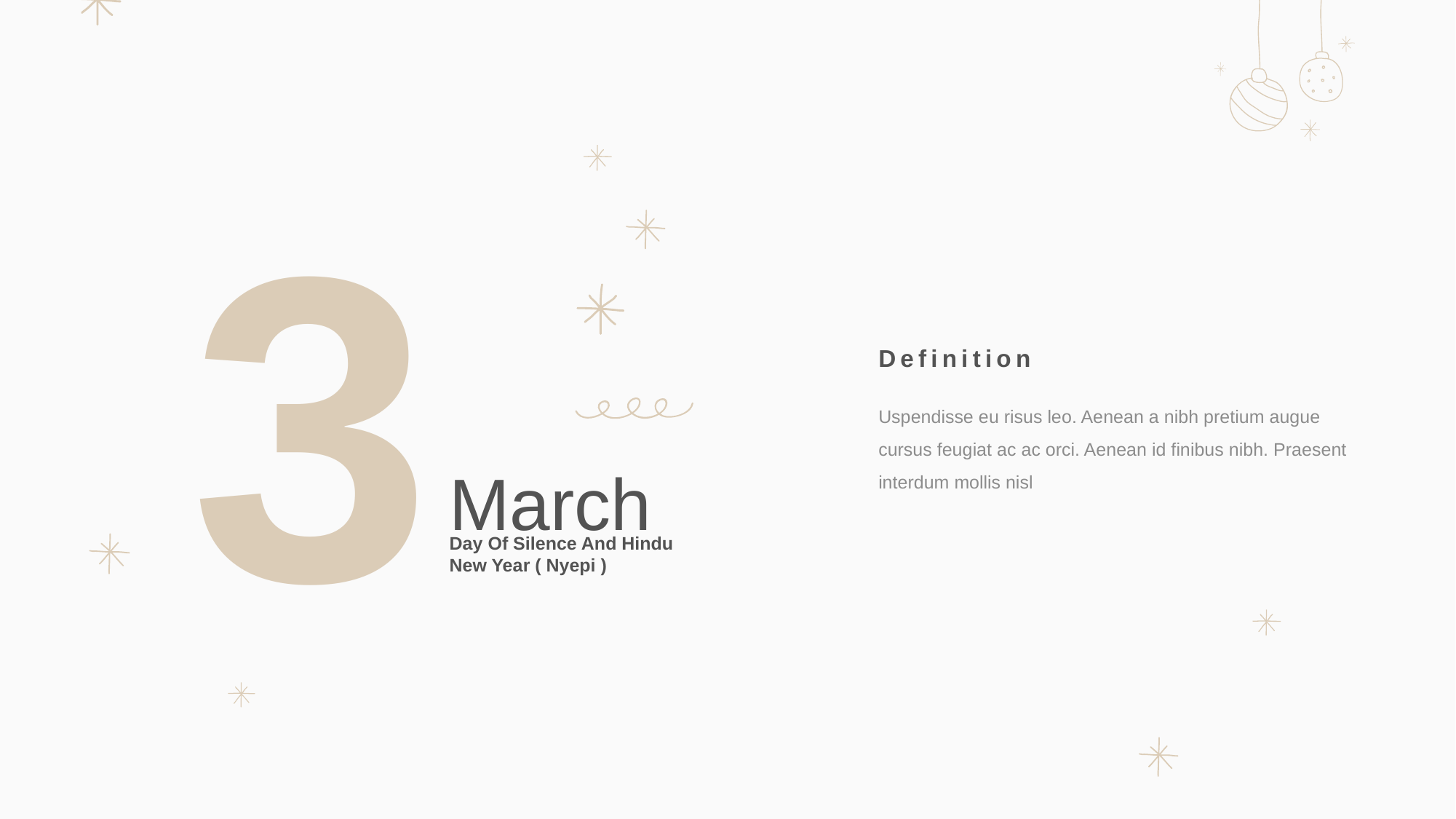

3

Definition
Uspendisse eu risus leo. Aenean a nibh pretium augue cursus feugiat ac ac orci. Aenean id finibus nibh. Praesent interdum mollis nisl

March
Day Of Silence And Hindu New Year ( Nyepi )